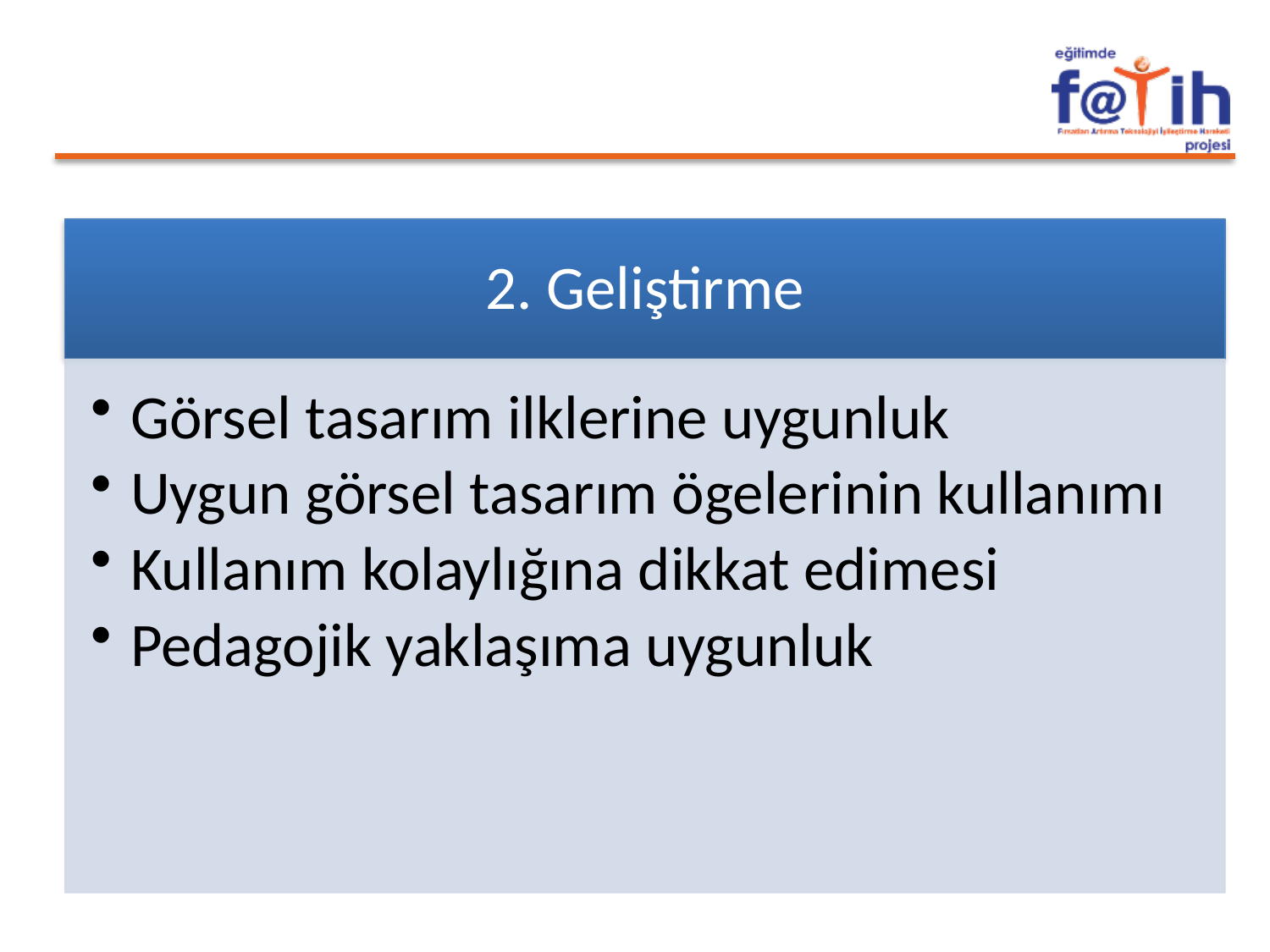

#
2. Geliştirme
Görsel tasarım ilklerine uygunluk
Uygun görsel tasarım ögelerinin kullanımı
Kullanım kolaylığına dikkat edimesi
Pedagojik yaklaşıma uygunluk